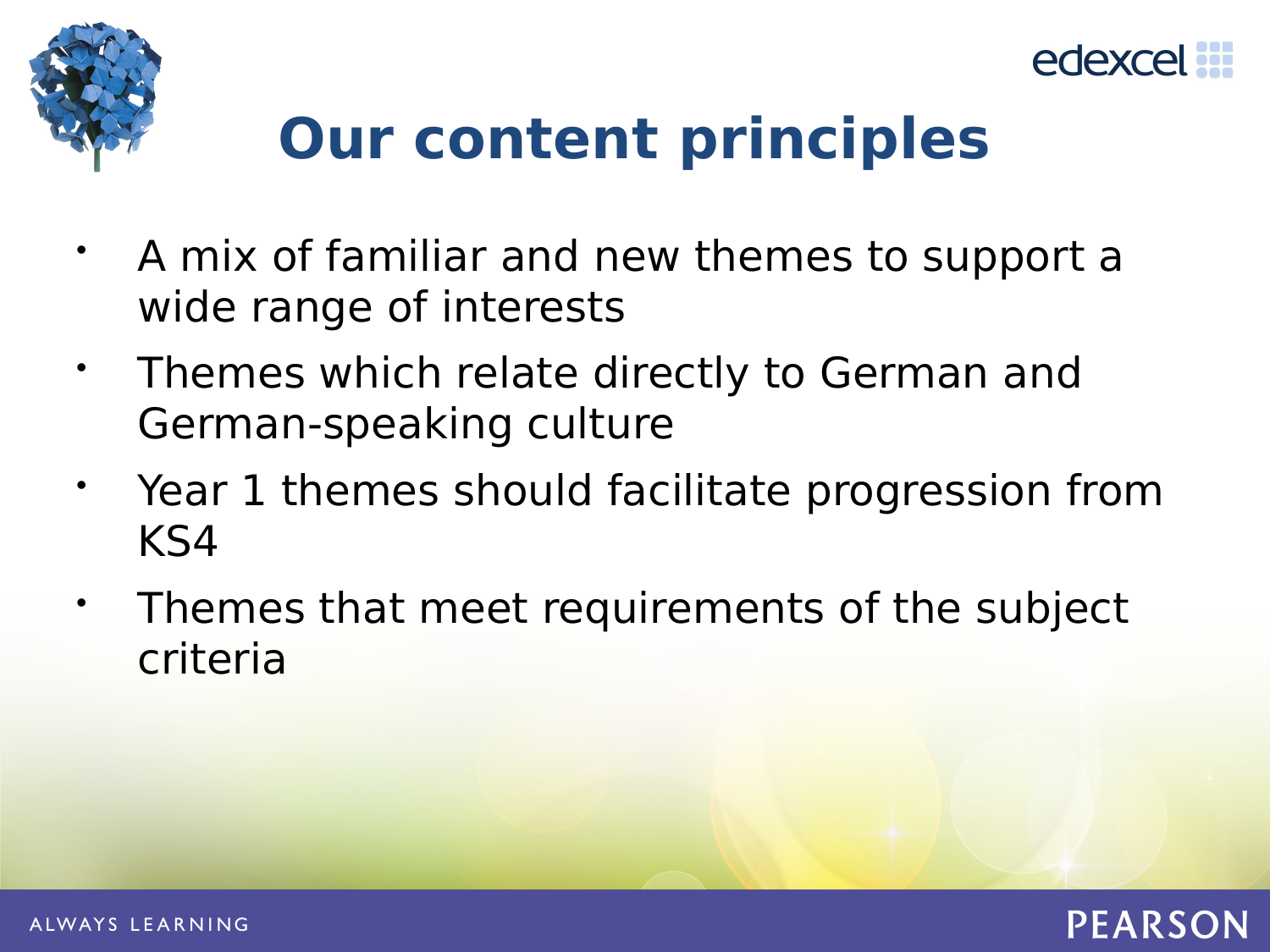

# Our content principles
A mix of familiar and new themes to support a wide range of interests
Themes which relate directly to German and German-speaking culture
Year 1 themes should facilitate progression from KS4
Themes that meet requirements of the subject criteria